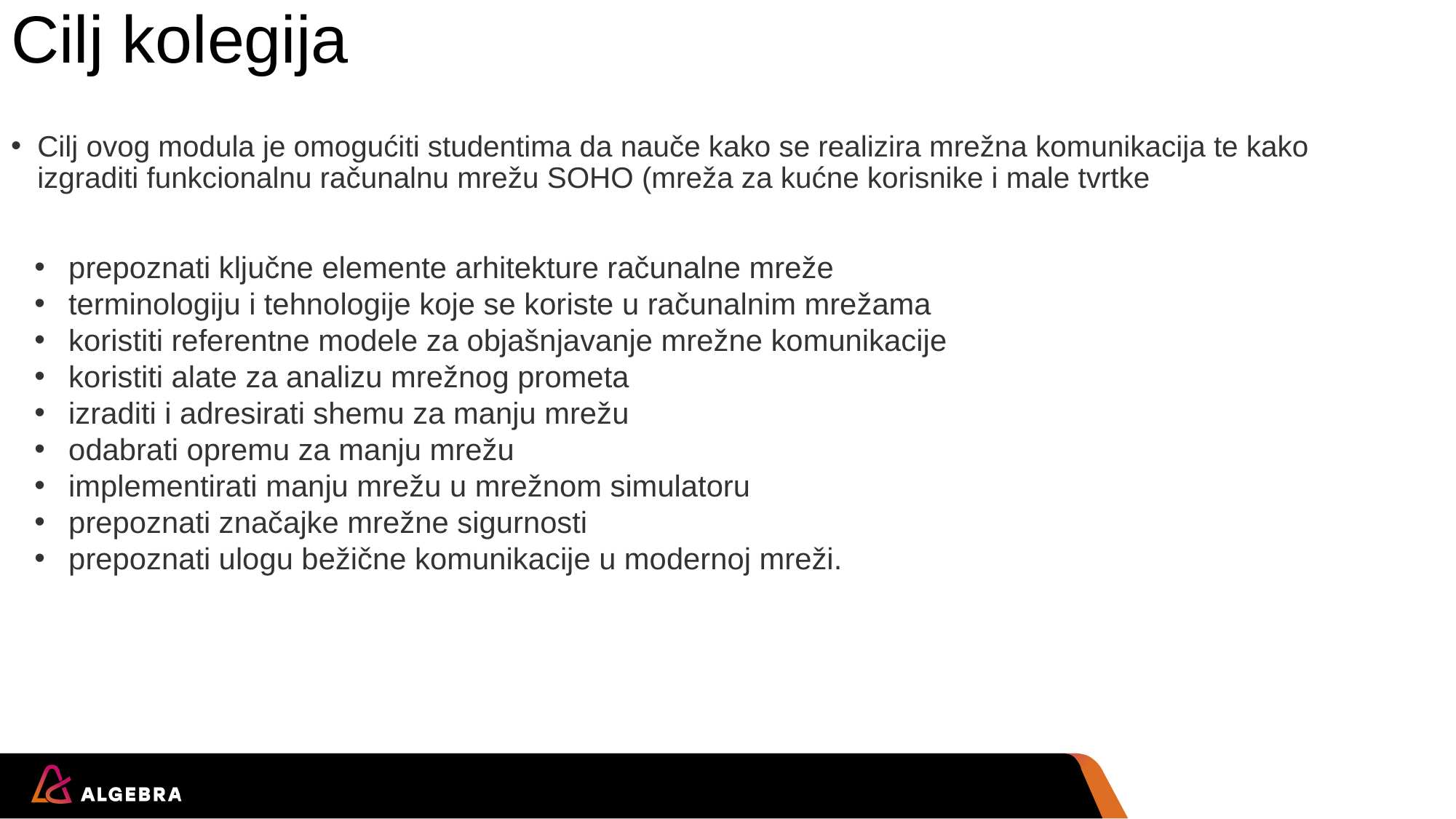

# Cilj kolegija
Cilj ovog modula je omogućiti studentima da nauče kako se realizira mrežna komunikacija te kako izgraditi funkcionalnu računalnu mrežu SOHO (mreža za kućne korisnike i male tvrtke
prepoznati ključne elemente arhitekture računalne mreže
terminologiju i tehnologije koje se koriste u računalnim mrežama
koristiti referentne modele za objašnjavanje mrežne komunikacije
koristiti alate za analizu mrežnog prometa
izraditi i adresirati shemu za manju mrežu
odabrati opremu za manju mrežu
implementirati manju mrežu u mrežnom simulatoru
prepoznati značajke mrežne sigurnosti
prepoznati ulogu bežične komunikacije u modernoj mreži.